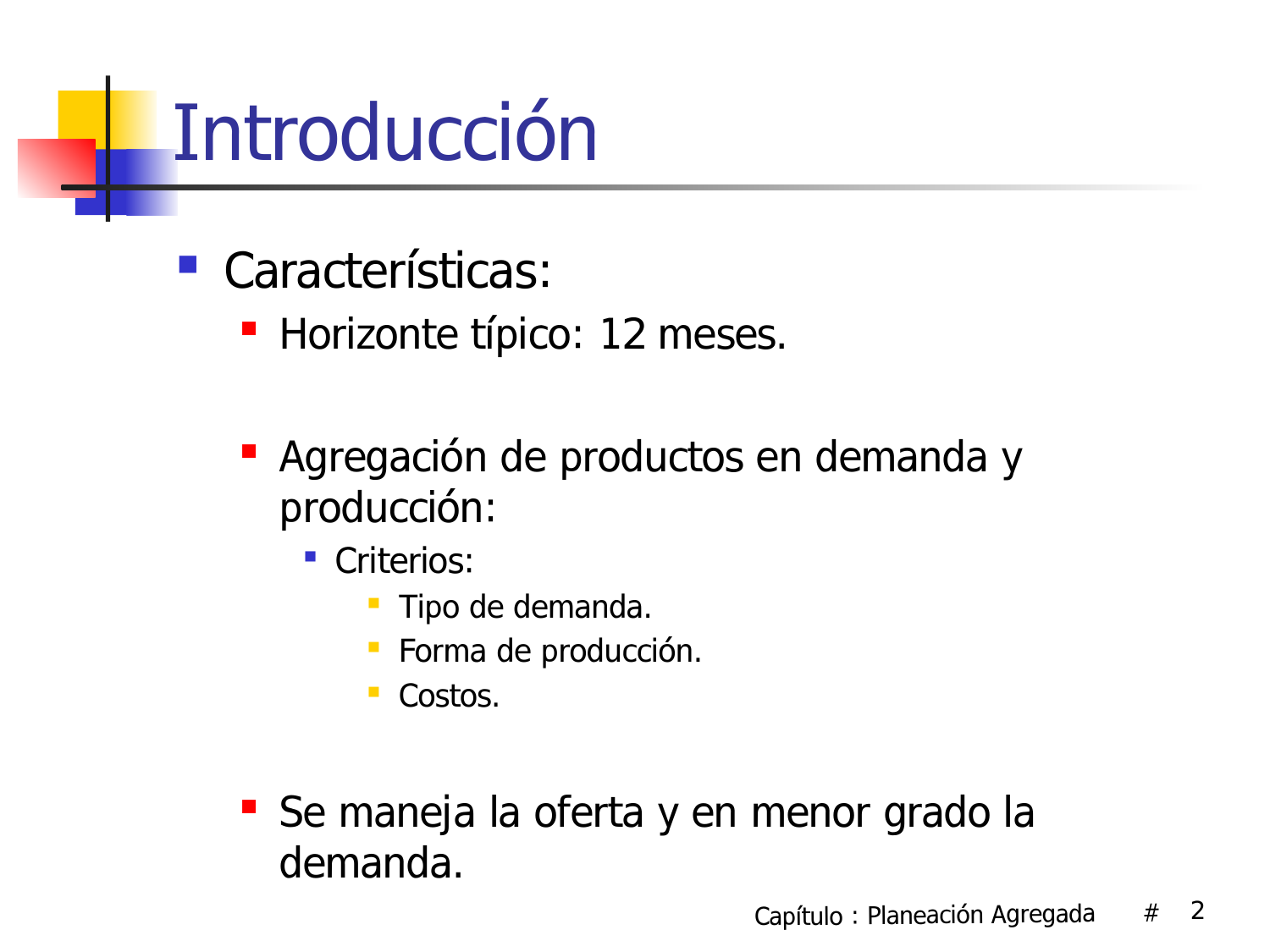

# Introducción
Características:
Horizonte típico: 12 meses.

Agregación de productos en demanda y producción:
Criterios:
Tipo de demanda.
Forma de producción.
Costos.

Se maneja la oferta y en menor grado la demanda.

2
Capítulo : Planeación Agregada      #